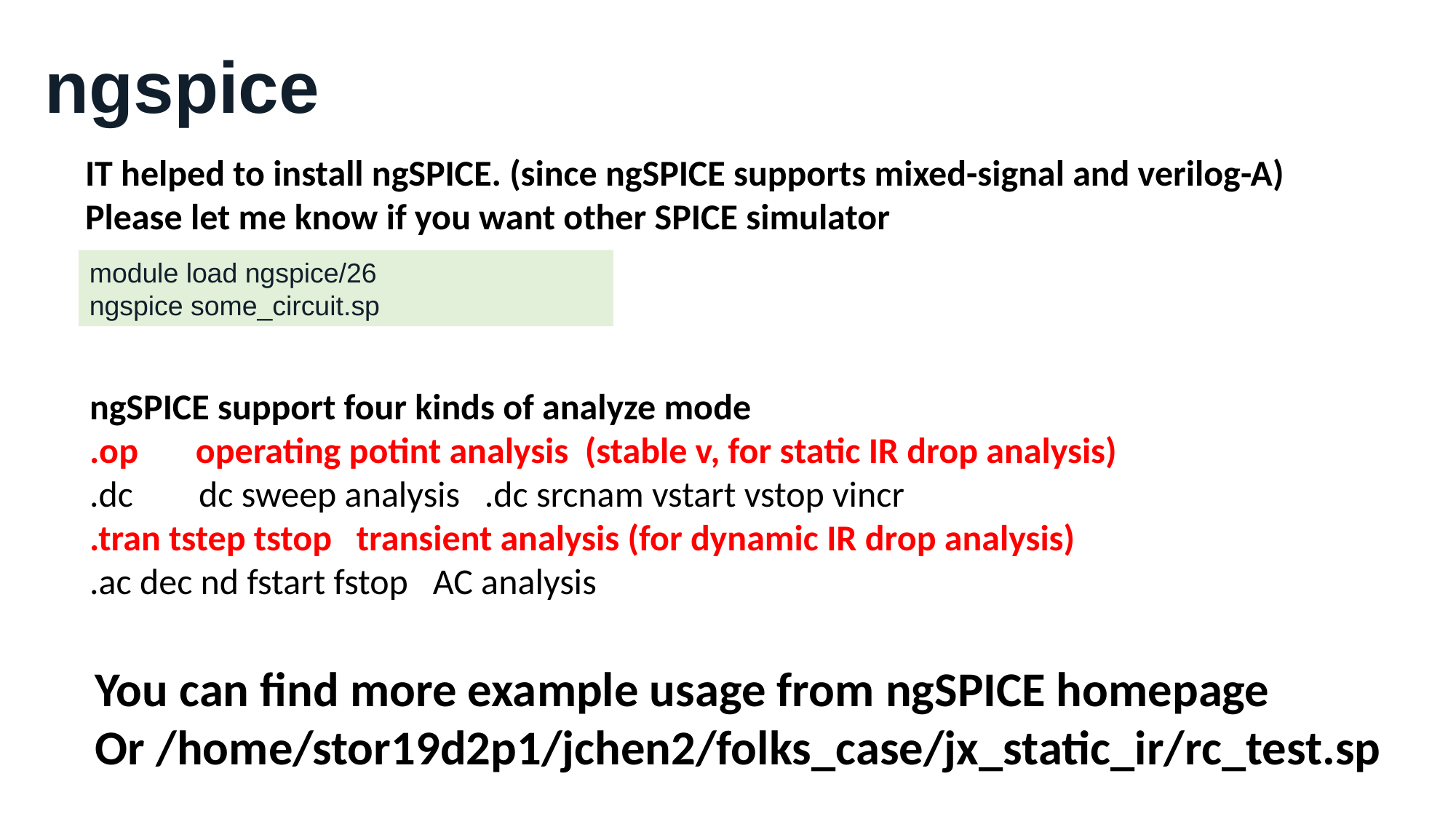

ngspice
IT helped to install ngSPICE. (since ngSPICE supports mixed-signal and verilog-A)
Please let me know if you want other SPICE simulator
module load ngspice/26
ngspice some_circuit.sp
ngSPICE support four kinds of analyze mode
.op       operating potint analysis  (stable v, for static IR drop analysis)
.dc        dc sweep analysis   .dc srcnam vstart vstop vincr
.tran tstep tstop   transient analysis (for dynamic IR drop analysis)
.ac dec nd fstart fstop   AC analysis
You can find more example usage from ngSPICE homepage
Or /home/stor19d2p1/jchen2/folks_case/jx_static_ir/rc_test.sp